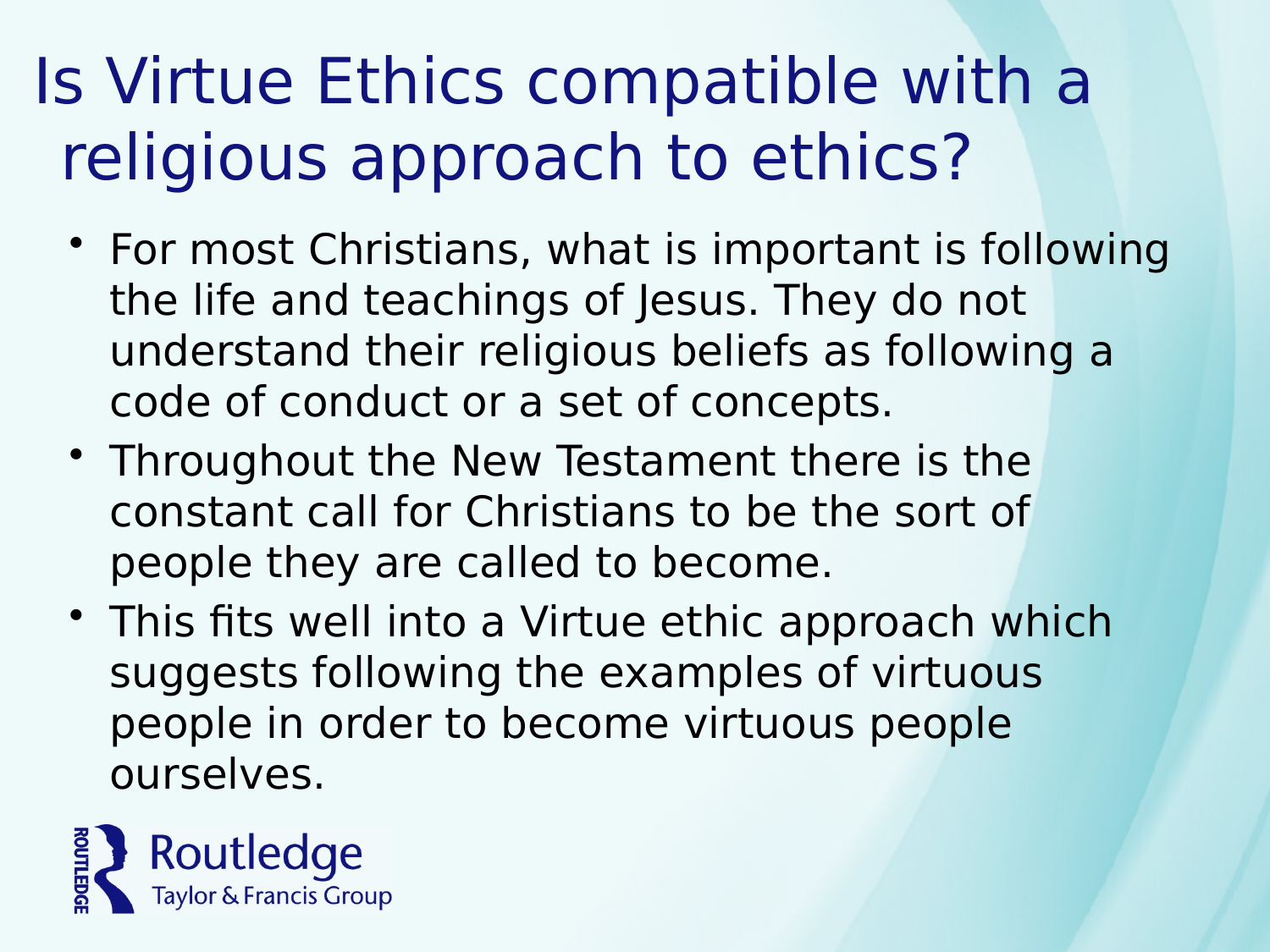

# Is Virtue Ethics compatible with a religious approach to ethics?
For most Christians, what is important is following the life and teachings of Jesus. They do not understand their religious beliefs as following a code of conduct or a set of concepts.
Throughout the New Testament there is the constant call for Christians to be the sort of people they are called to become.
This fits well into a Virtue ethic approach which suggests following the examples of virtuous people in order to become virtuous people ourselves.